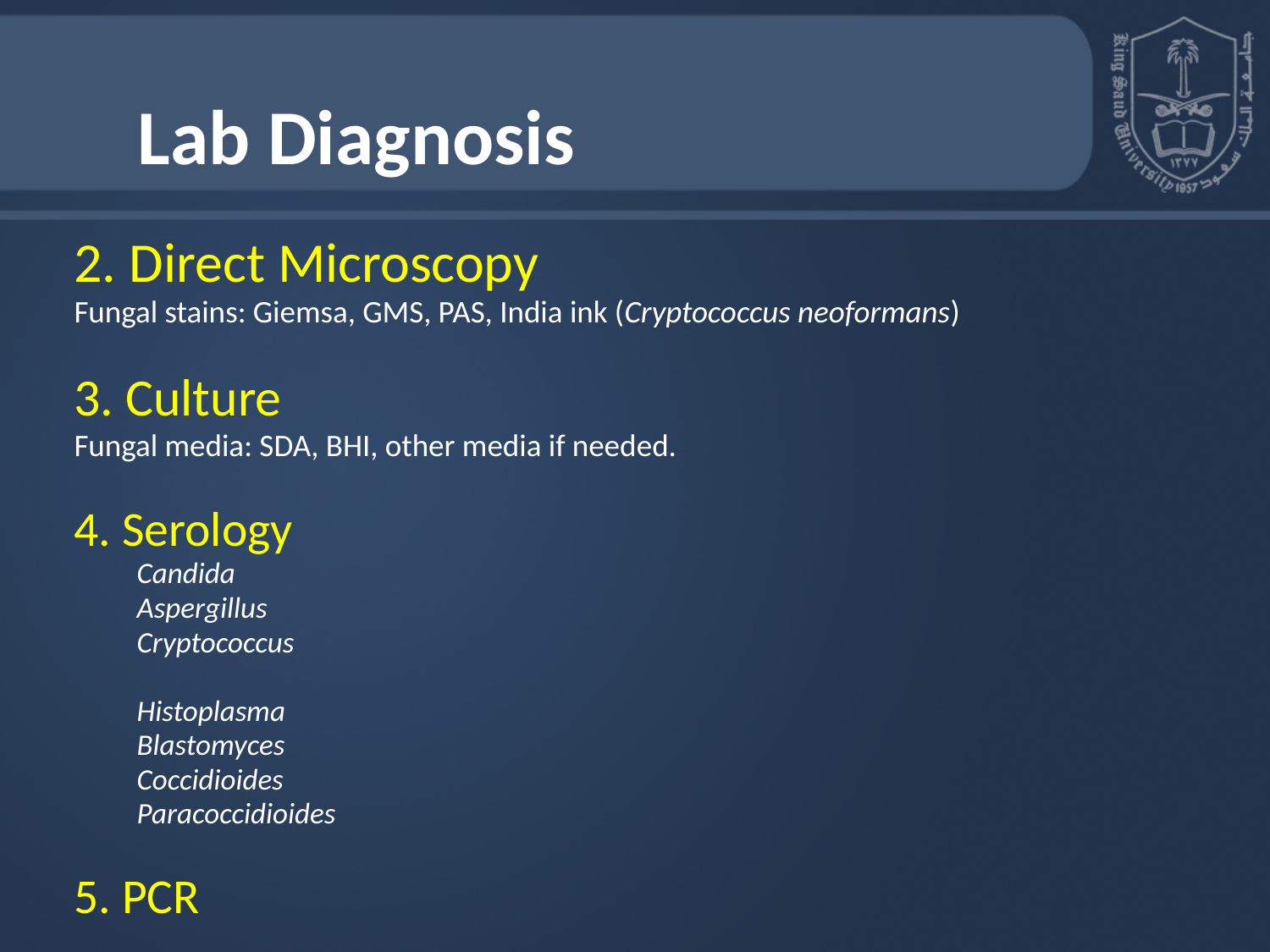

Lab Diagnosis
2. Direct Microscopy
Fungal stains: Giemsa, GMS, PAS, India ink (Cryptococcus neoformans)

3. Culture
Fungal media: SDA, BHI, other media if needed.

4. Serology
Candida
Aspergillus
Cryptococcus

Histoplasma
Blastomyces
Coccidioides
Paracoccidioides

5. PCR